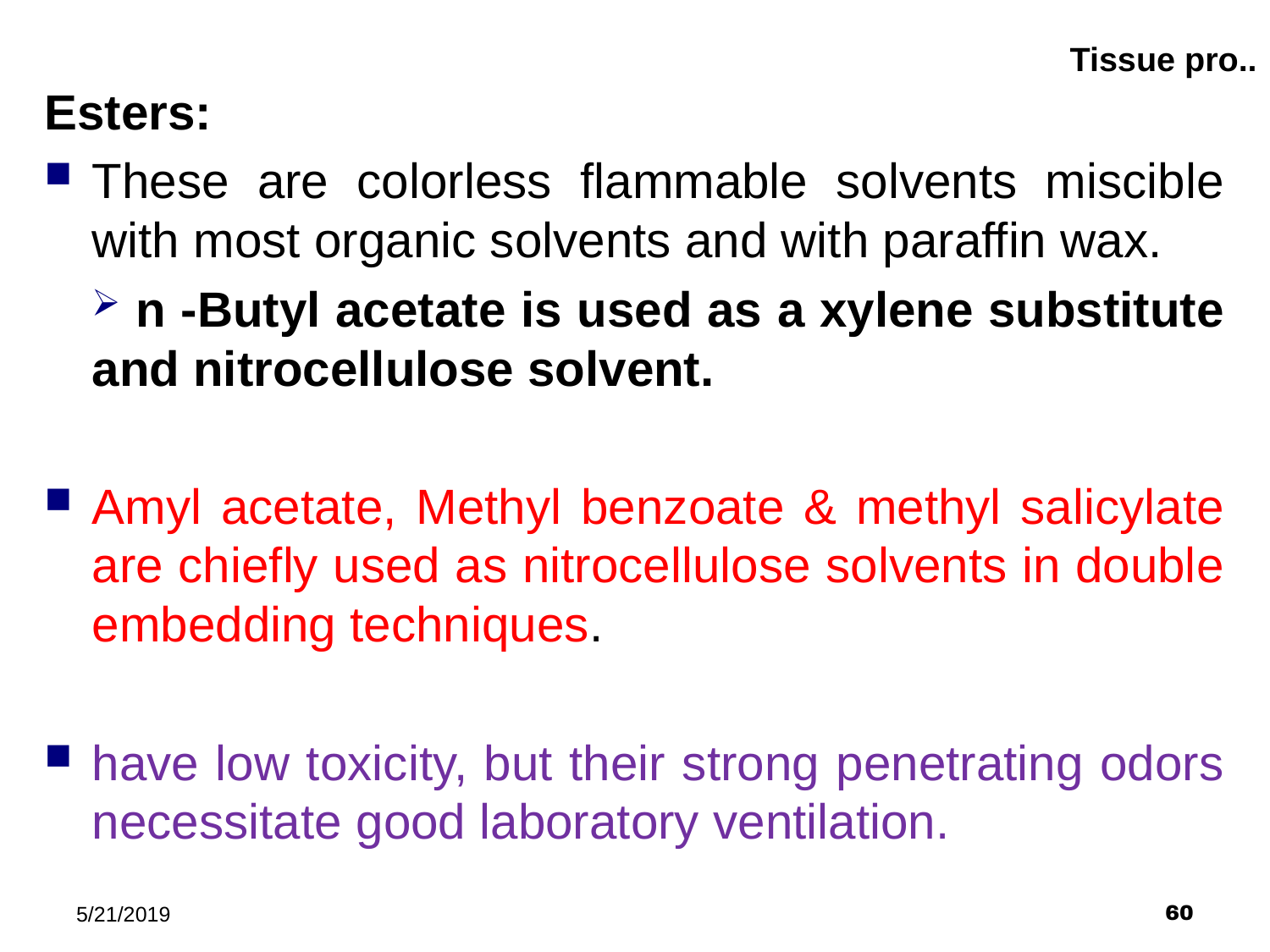

# Tissue pro..
Esters:
These are colorless flammable solvents miscible with most organic solvents and with paraffin wax.
 n -Butyl acetate is used as a xylene substitute and nitrocellulose solvent.

Amyl acetate, Methyl benzoate & methyl salicylate are chiefly used as nitrocellulose solvents in double embedding techniques.

have low toxicity, but their strong penetrating odors necessitate good laboratory ventilation.
5/21/2019
60